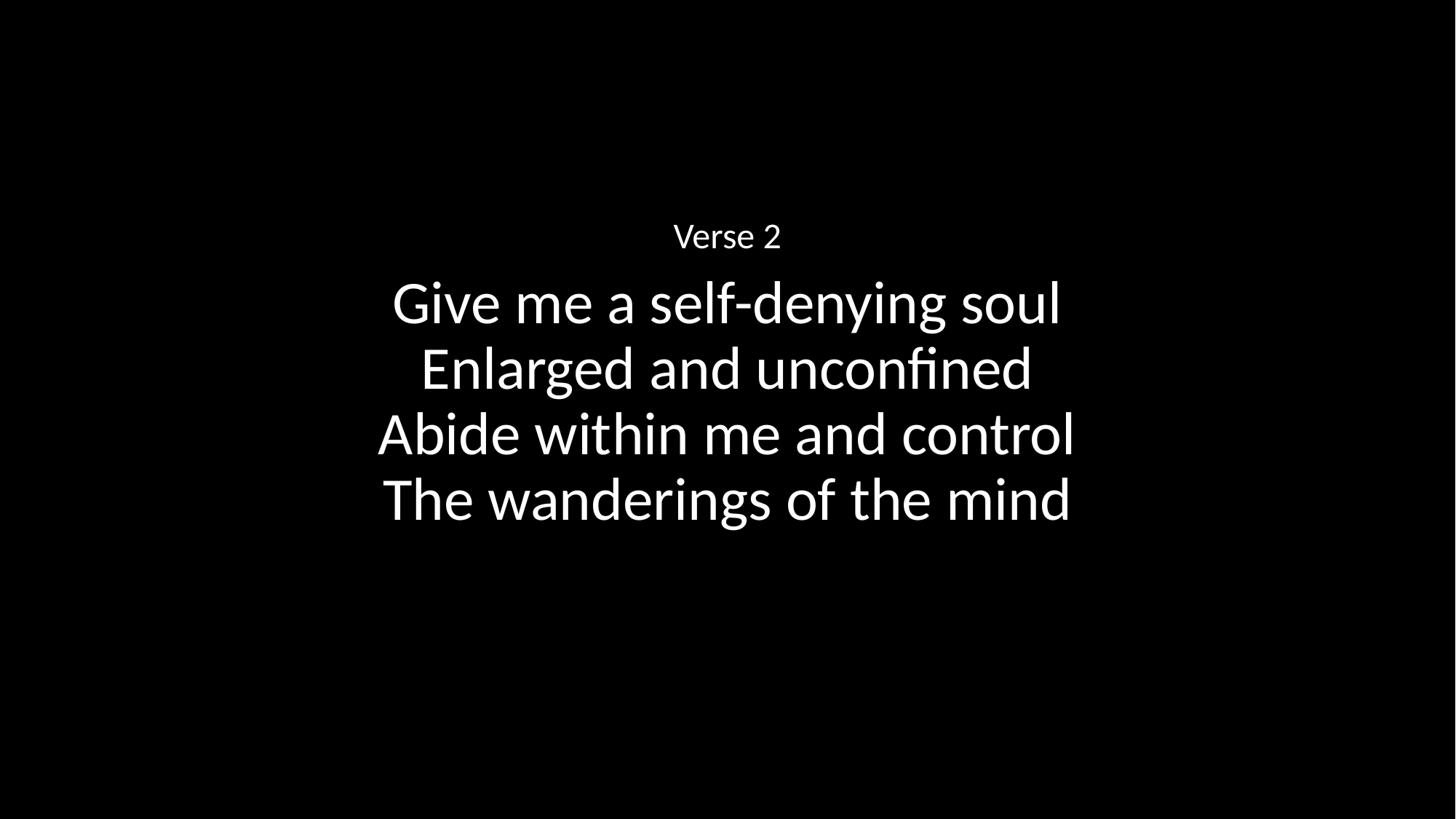

Verse 2
Give me a self-denying soul
Enlarged and unconfined
Abide within me and control
The wanderings of the mind